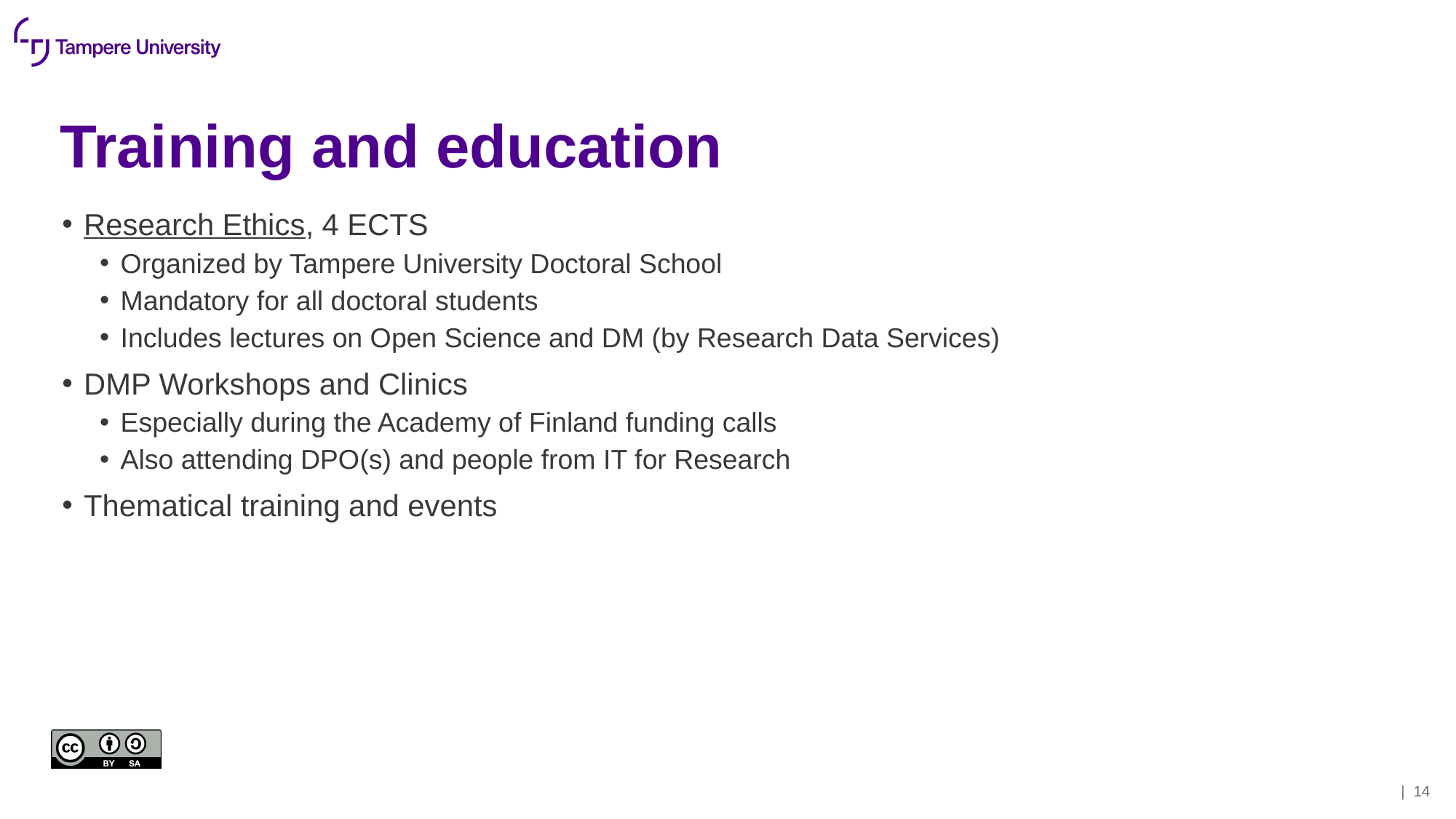

# Training and education
Research Ethics, 4 ECTS
Organized by Tampere University Doctoral School
Mandatory for all doctoral students
Includes lectures on Open Science and DM (by Research Data Services)
DMP Workshops and Clinics
Especially during the Academy of Finland funding calls
Also attending DPO(s) and people from IT for Research
Thematical training and events
|  14